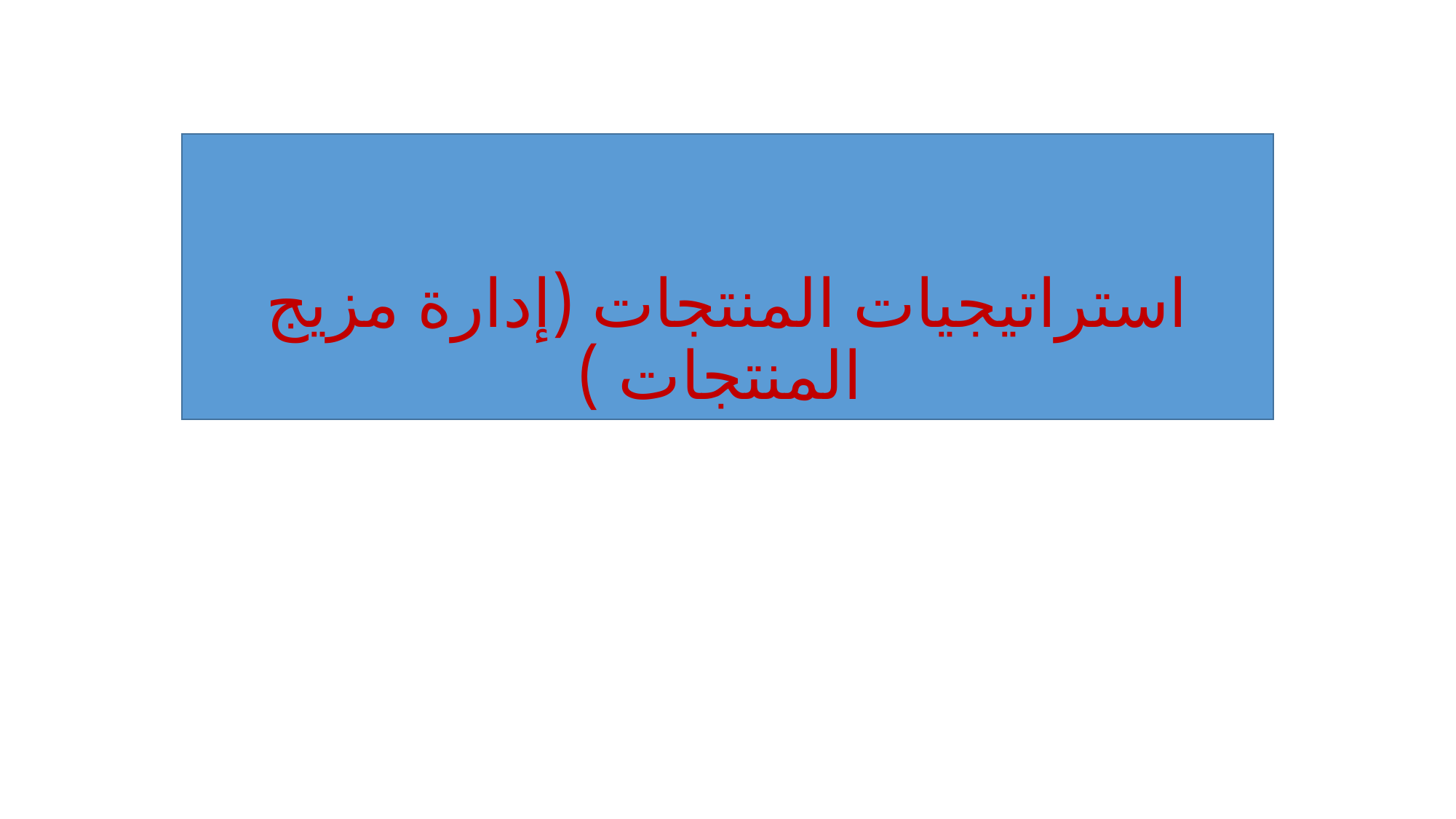

# استراتيجيات المنتجات (إدارة مزيج المنتجات )